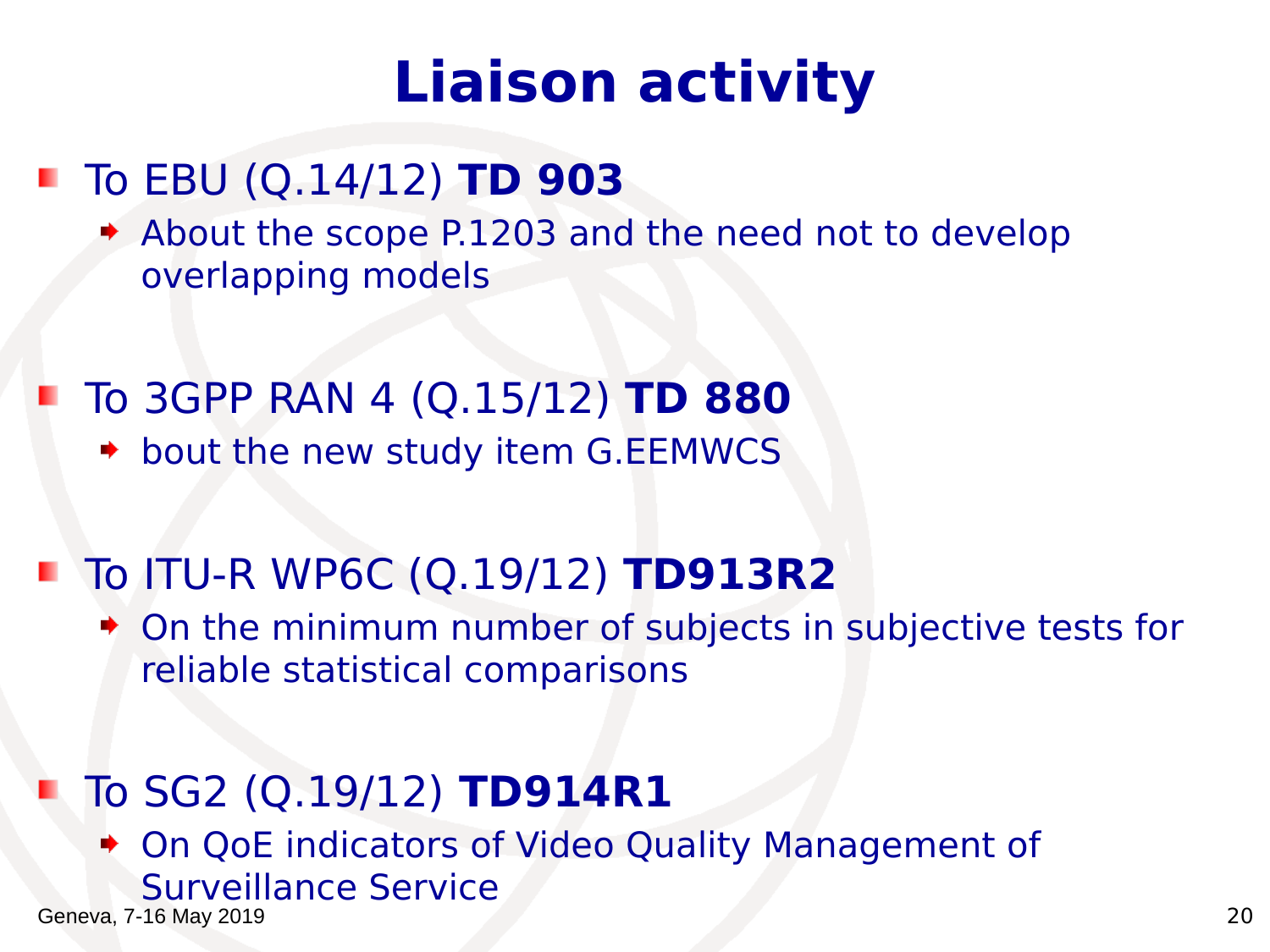

# Liaison activity
To EBU (Q.14/12) TD 903
About the scope P.1203 and the need not to develop overlapping models

To 3GPP RAN 4 (Q.15/12) TD 880
bout the new study item G.EEMWCS

To ITU-R WP6C (Q.19/12) TD913R2
On the minimum number of subjects in subjective tests for reliable statistical comparisons

To SG2 (Q.19/12) TD914R1
On QoE indicators of Video Quality Management of Surveillance Service

Geneva, 7-16 May 2019
20